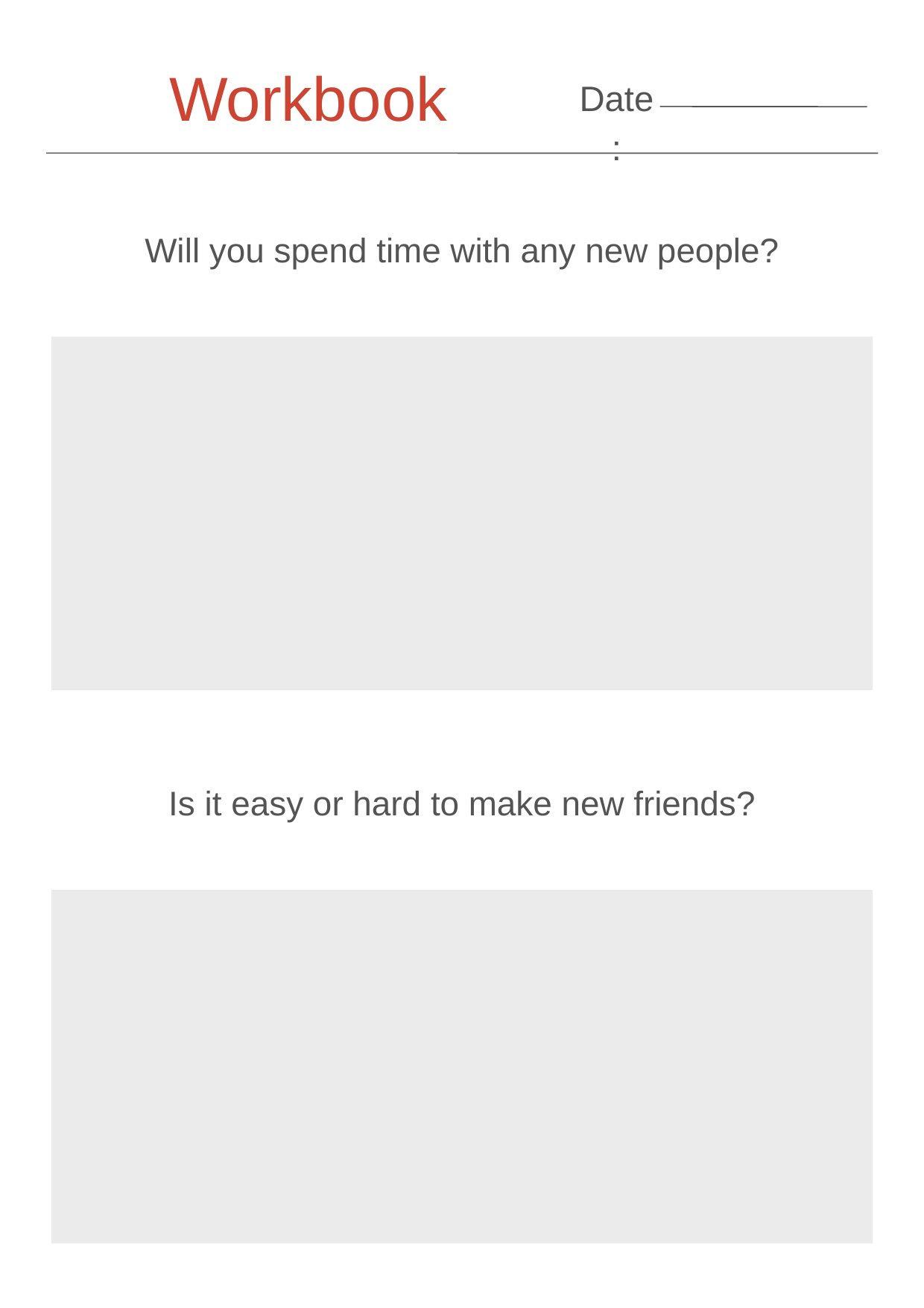

Workbook
Date:

Will you spend time with any new people?

Is it easy or hard to make new friends?